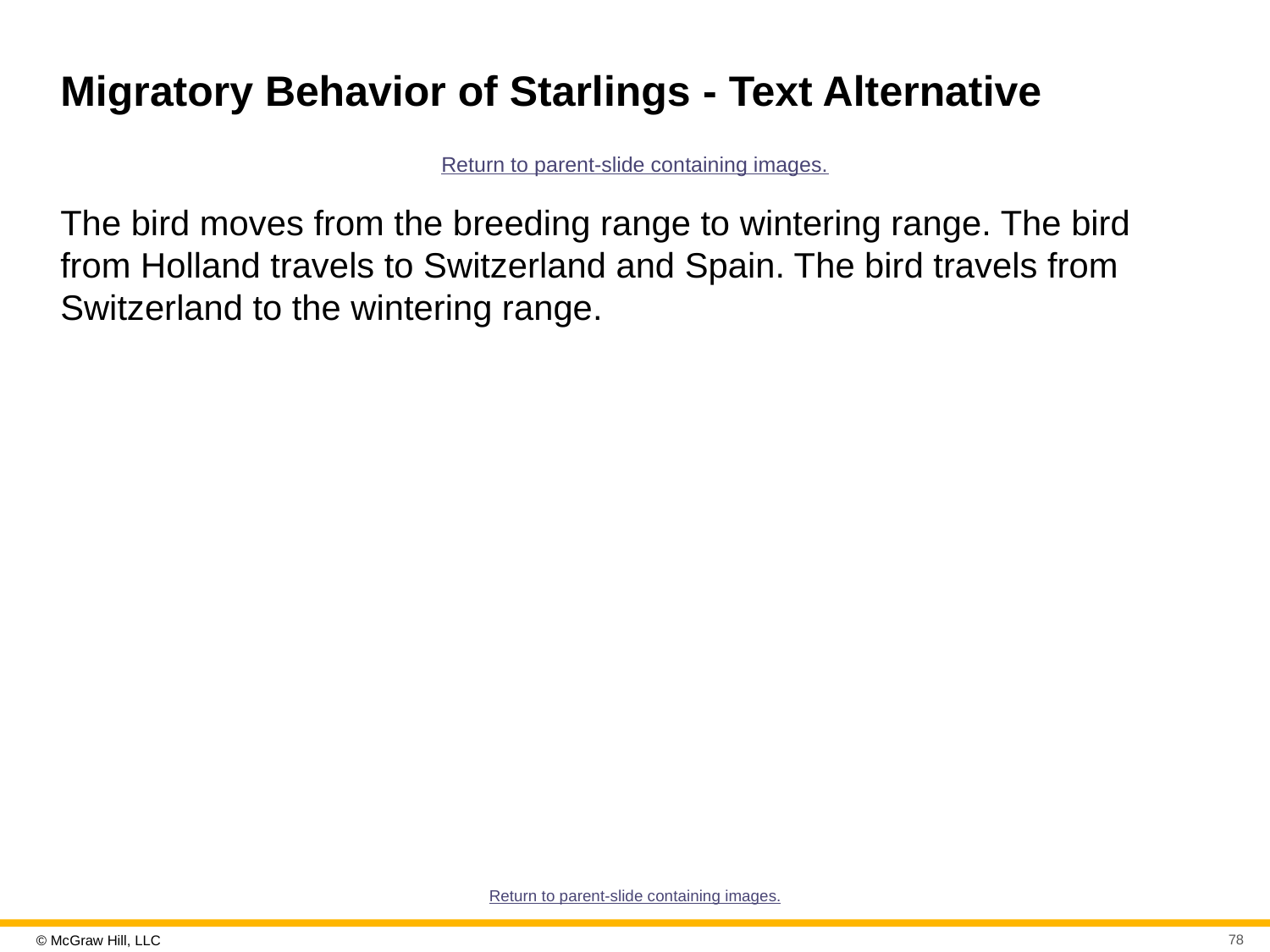

# Migratory Behavior of Starlings - Text Alternative
Return to parent-slide containing images.
The bird moves from the breeding range to wintering range. The bird from Holland travels to Switzerland and Spain. The bird travels from Switzerland to the wintering range.
Return to parent-slide containing images.
78